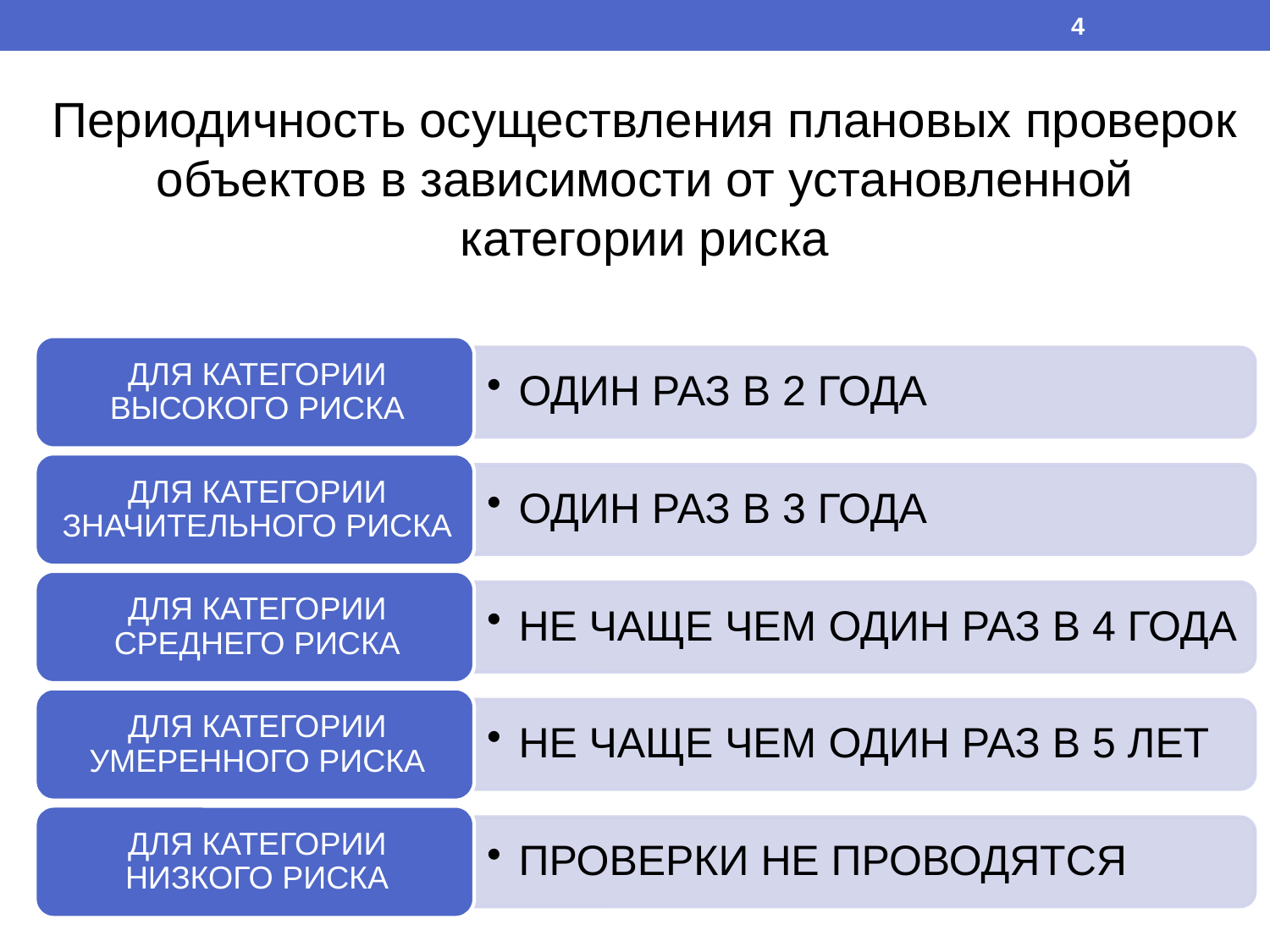

4
Периодичность осуществления плановых проверок объектов в зависимости от установленной категории риска
ОДИН РАЗ В 2 ГОДА
ДЛЯ КАТЕГОРИИ ВЫСОКОГО РИСКА
ОДИН РАЗ В 3 ГОДА
ДЛЯ КАТЕГОРИИ ЗНАЧИТЕЛЬНОГО РИСКА
НЕ ЧАЩЕ ЧЕМ ОДИН РАЗ В 4 ГОДА
ДЛЯ КАТЕГОРИИ СРЕДНЕГО РИСКА
НЕ ЧАЩЕ ЧЕМ ОДИН РАЗ В 5 ЛЕТ
ДЛЯ КАТЕГОРИИ УМЕРЕННОГО РИСКА
ПРОВЕРКИ НЕ ПРОВОДЯТСЯ
ДЛЯ КАТЕГОРИИ НИЗКОГО РИСКА